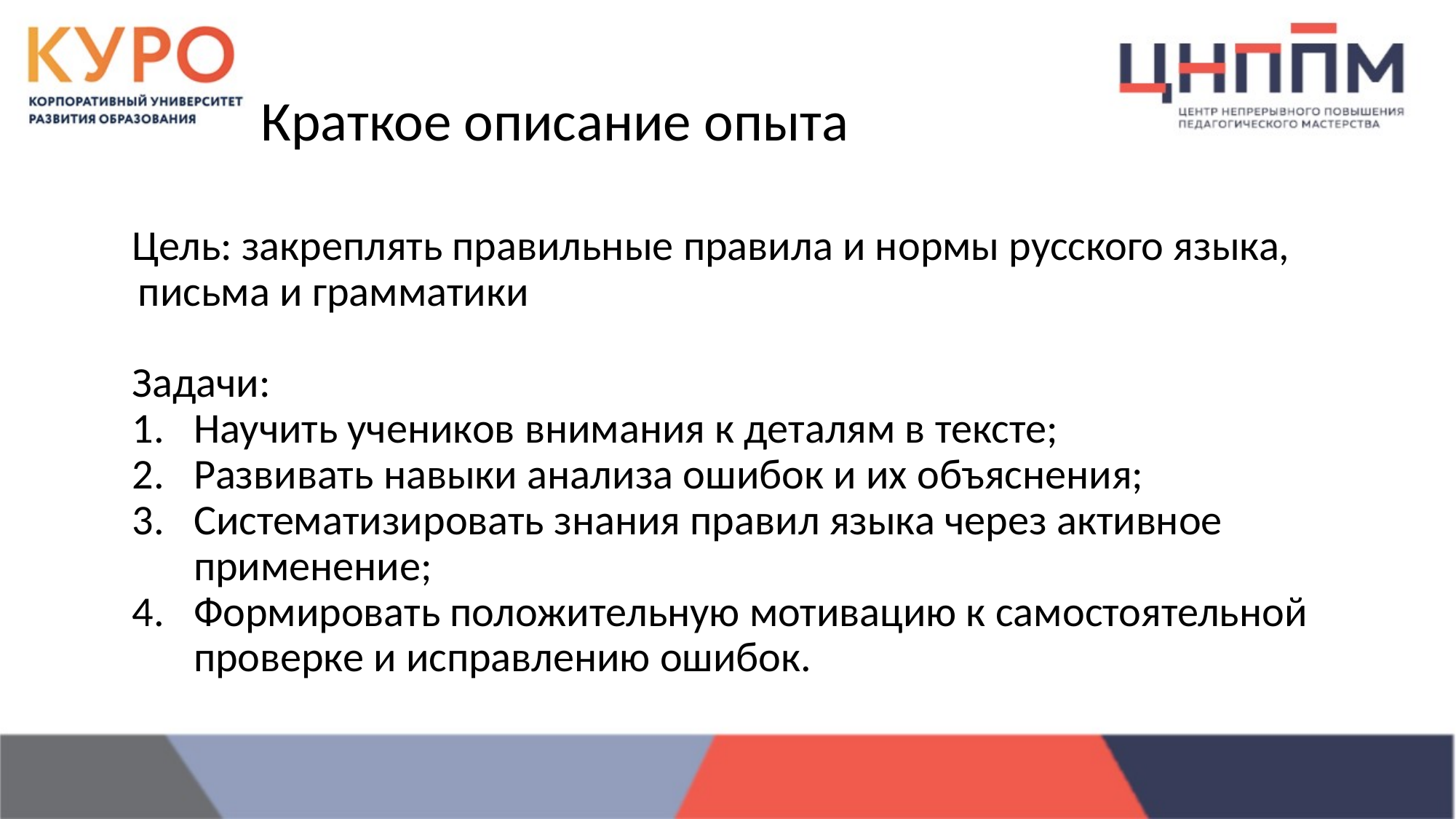

# Краткое описание опыта
Цель: закреплять правильные правила и нормы русского языка, письма и грамматики

Задачи:
Научить учеников внимания к деталям в тексте;
Развивать навыки анализа ошибок и их объяснения;
Систематизировать знания правил языка через активное применение;
Формировать положительную мотивацию к самостоятельной проверке и исправлению ошибок.